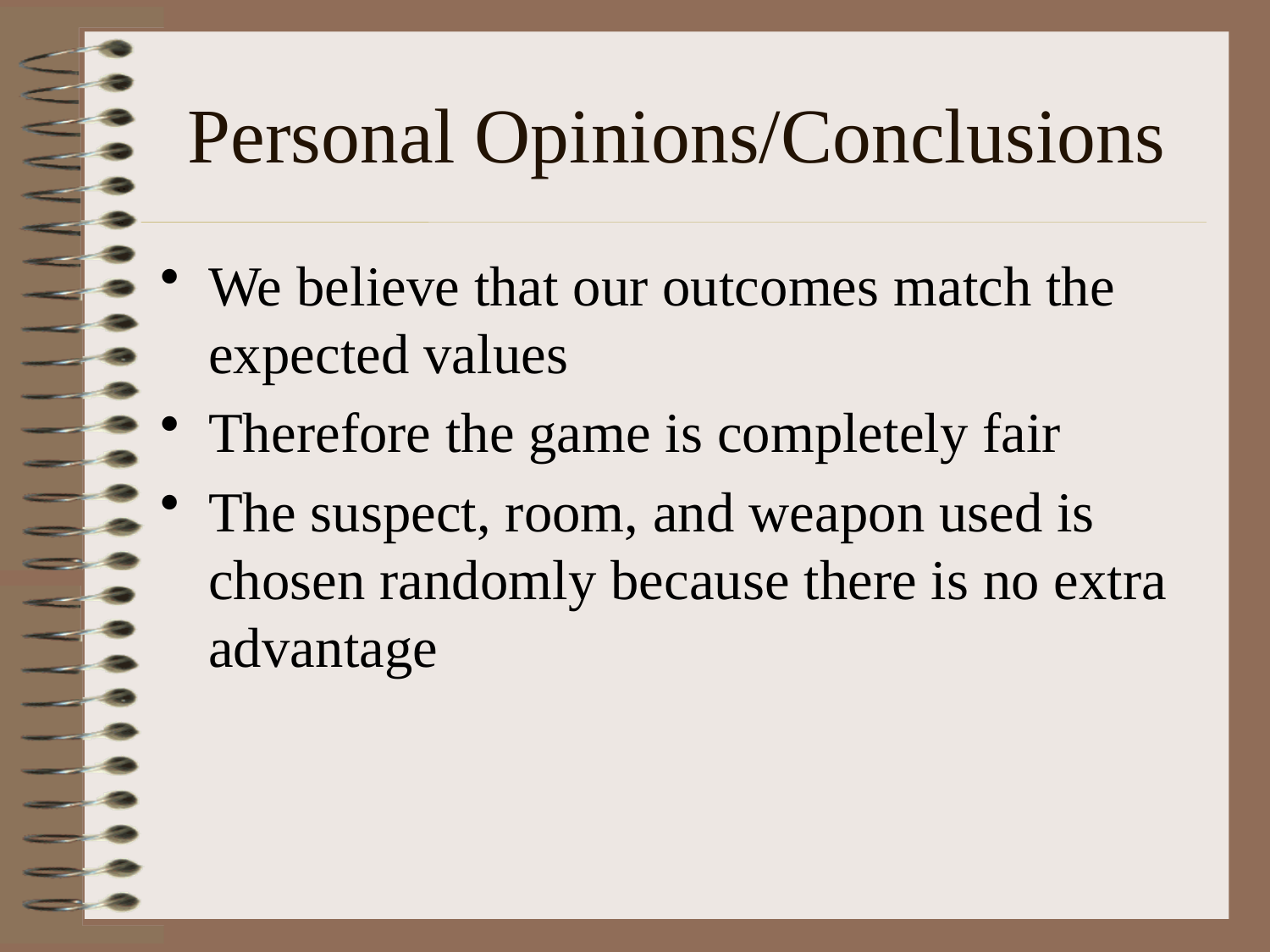

# Personal Opinions/Conclusions
We believe that our outcomes match the expected values
Therefore the game is completely fair
The suspect, room, and weapon used is chosen randomly because there is no extra advantage